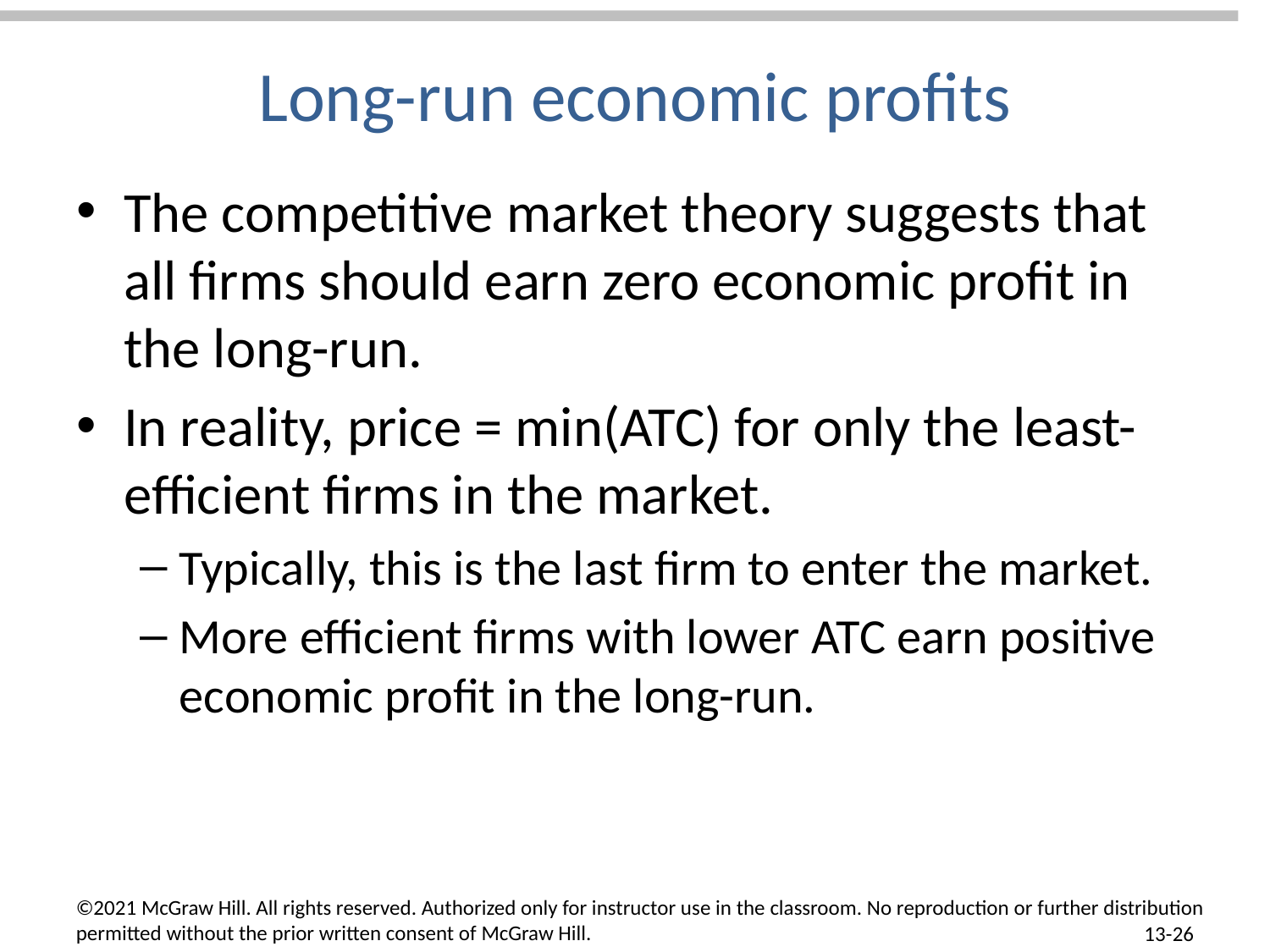

# Long-run economic profits
The competitive market theory suggests that all firms should earn zero economic profit in the long-run.
In reality, price = min(ATC) for only the least-efficient firms in the market.
Typically, this is the last firm to enter the market.
More efficient firms with lower ATC earn positive economic profit in the long-run.